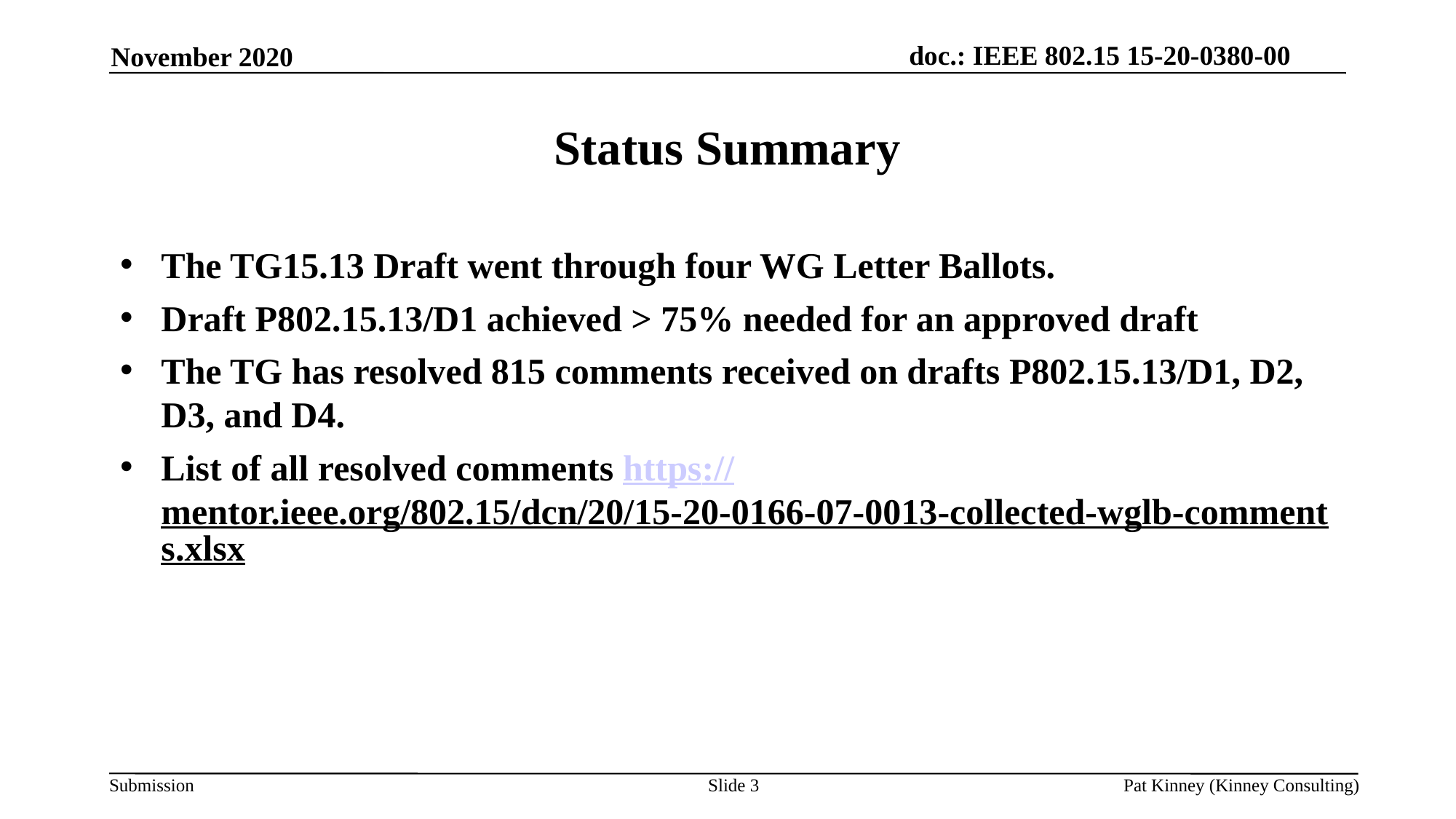

November 2020
# Status Summary
The TG15.13 Draft went through four WG Letter Ballots.
Draft P802.15.13/D1 achieved > 75% needed for an approved draft
The TG has resolved 815 comments received on drafts P802.15.13/D1, D2, D3, and D4.
List of all resolved comments https://mentor.ieee.org/802.15/dcn/20/15-20-0166-07-0013-collected-wglb-comments.xlsx
Slide 3
Pat Kinney (Kinney Consulting)